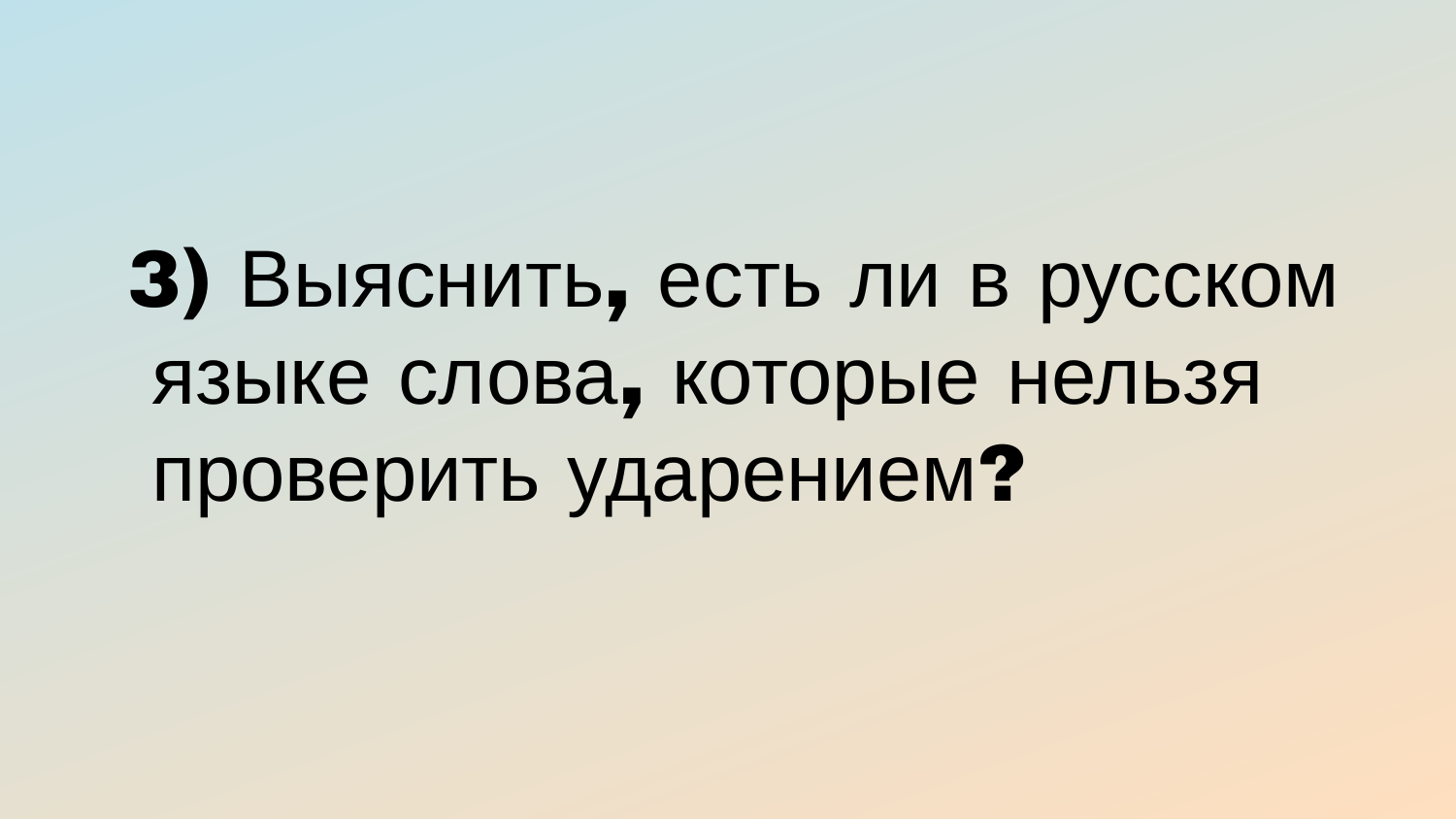

#
 3) Выяснить, есть ли в русском языке слова, которые нельзя проверить ударением?